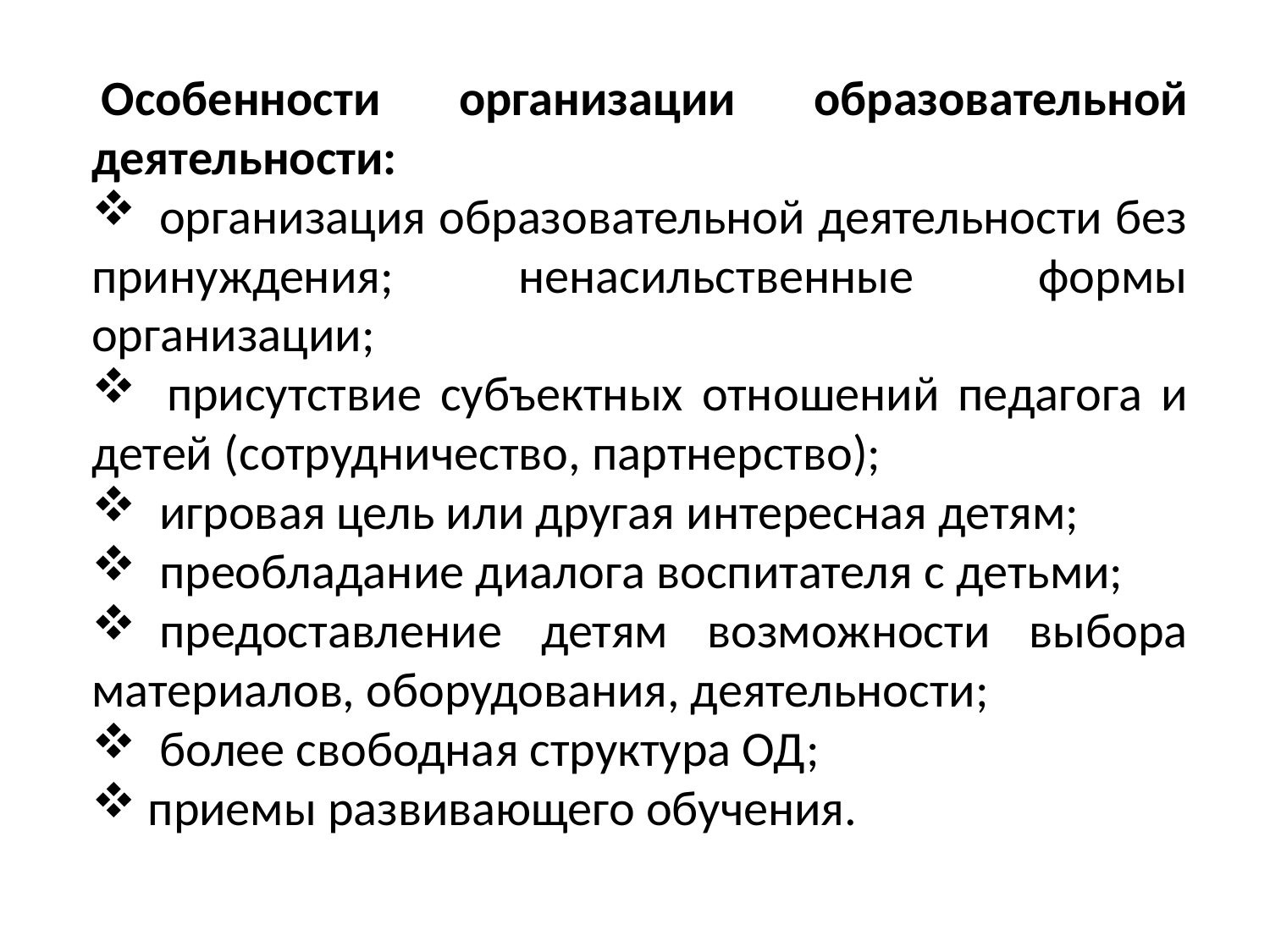

Особенности организации образовательной деятельности:
  организация образовательной деятельности без принуждения; ненасильственные формы организации;
  присутствие субъектных отношений педагога и детей (сотрудничество, партнерство);
  игровая цель или другая интересная детям;
  преобладание диалога воспитателя с детьми;
  предоставление детям возможности выбора материалов, оборудования, деятельности;
  более свободная структура ОД;
 приемы развивающего обучения.